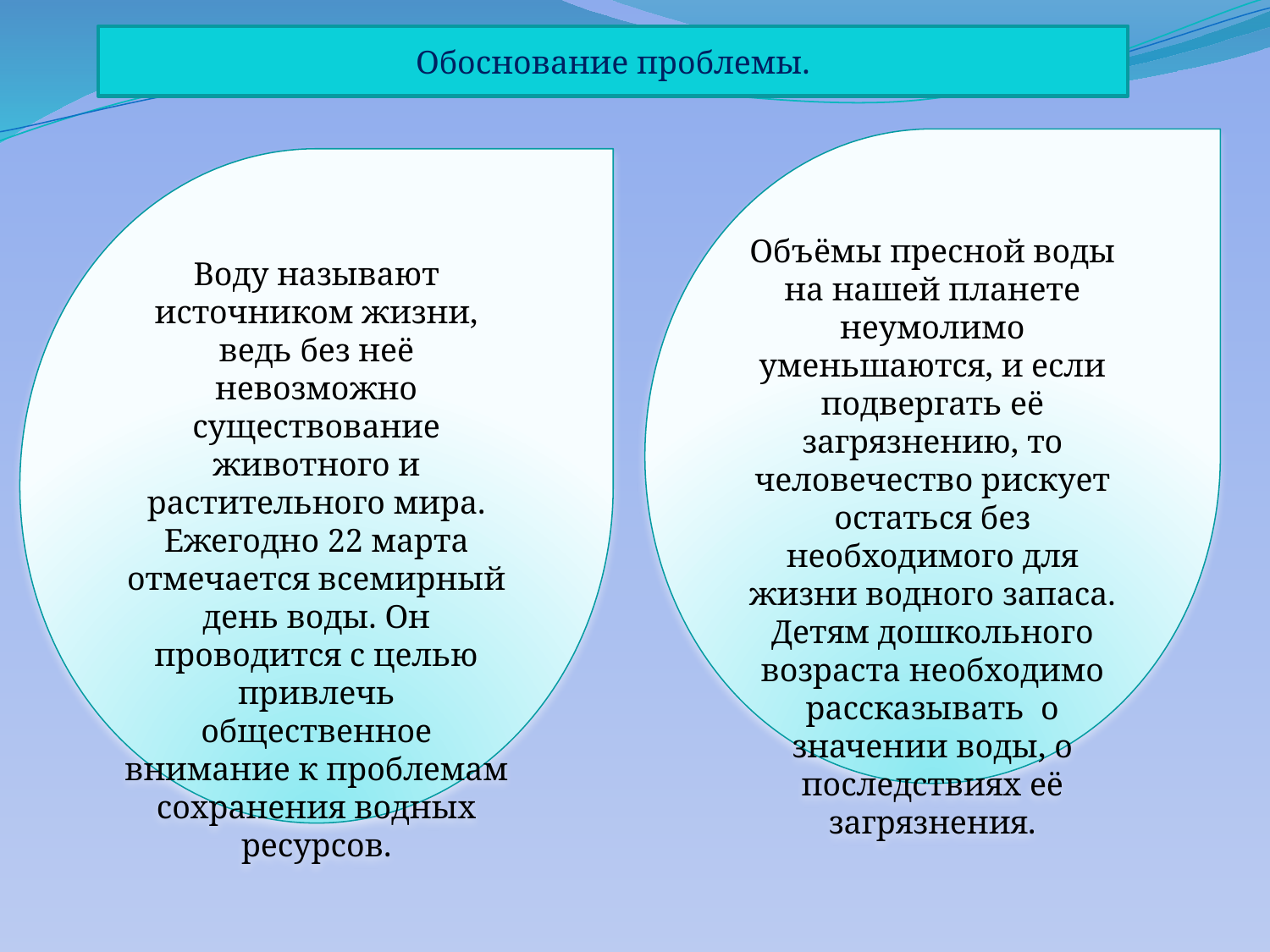

Обоснование проблемы.
Объёмы пресной воды на нашей планете неумолимо уменьшаются, и если подвергать её загрязнению, то человечество рискует остаться без необходимого для жизни водного запаса. Детям дошкольного возраста необходимо рассказывать  о значении воды, о последствиях её загрязнения.
Воду называют источником жизни, ведь без неё невозможно существование животного и растительного мира. Ежегодно 22 марта отмечается всемирный день воды. Он проводится с целью привлечь общественное внимание к проблемам сохранения водных ресурсов.